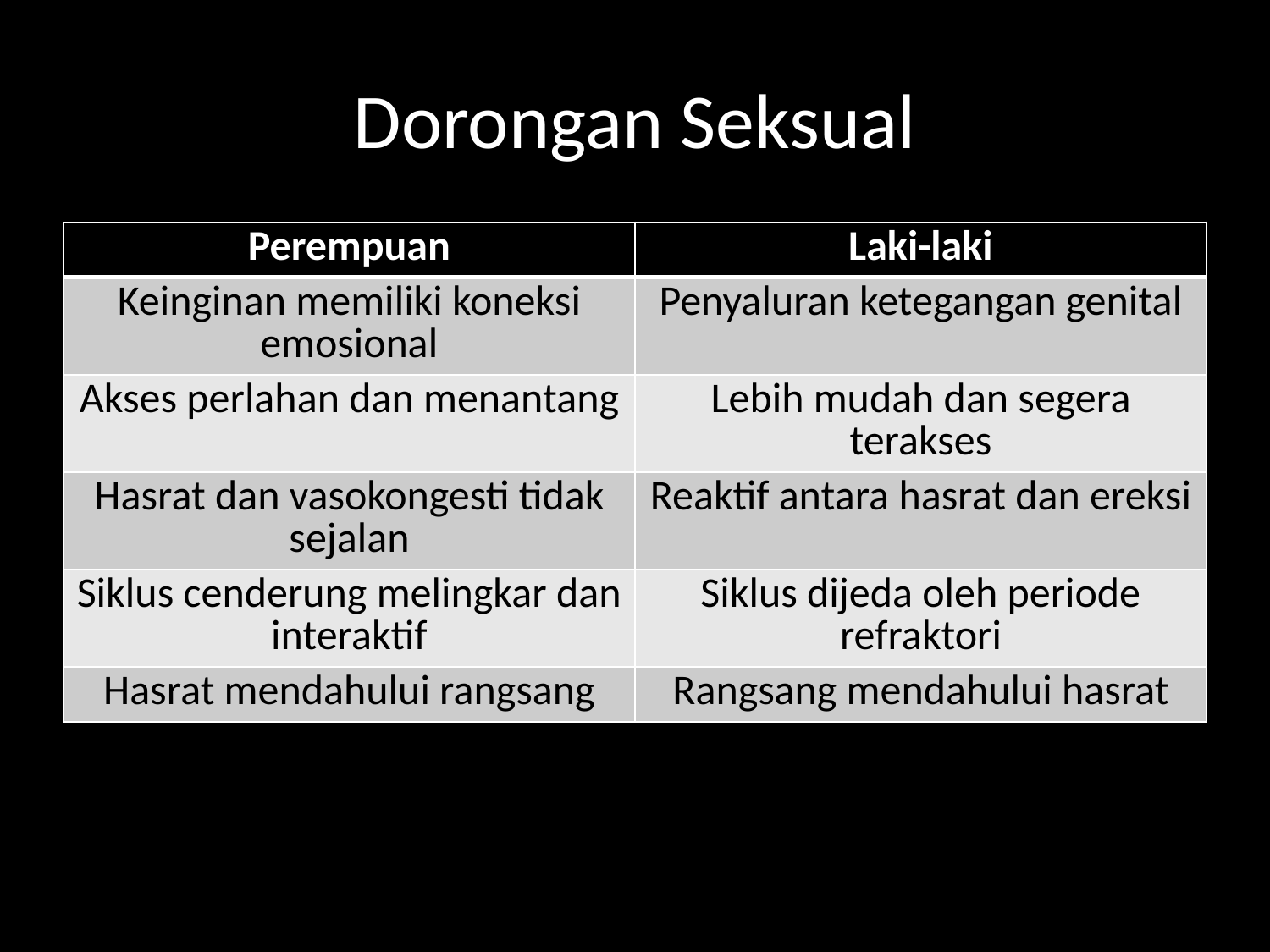

# Dorongan Seksual
| Perempuan | Laki-laki |
| --- | --- |
| Keinginan memiliki koneksi emosional | Penyaluran ketegangan genital |
| Akses perlahan dan menantang | Lebih mudah dan segera terakses |
| Hasrat dan vasokongesti tidak sejalan | Reaktif antara hasrat dan ereksi |
| Siklus cenderung melingkar dan interaktif | Siklus dijeda oleh periode refraktori |
| Hasrat mendahului rangsang | Rangsang mendahului hasrat |